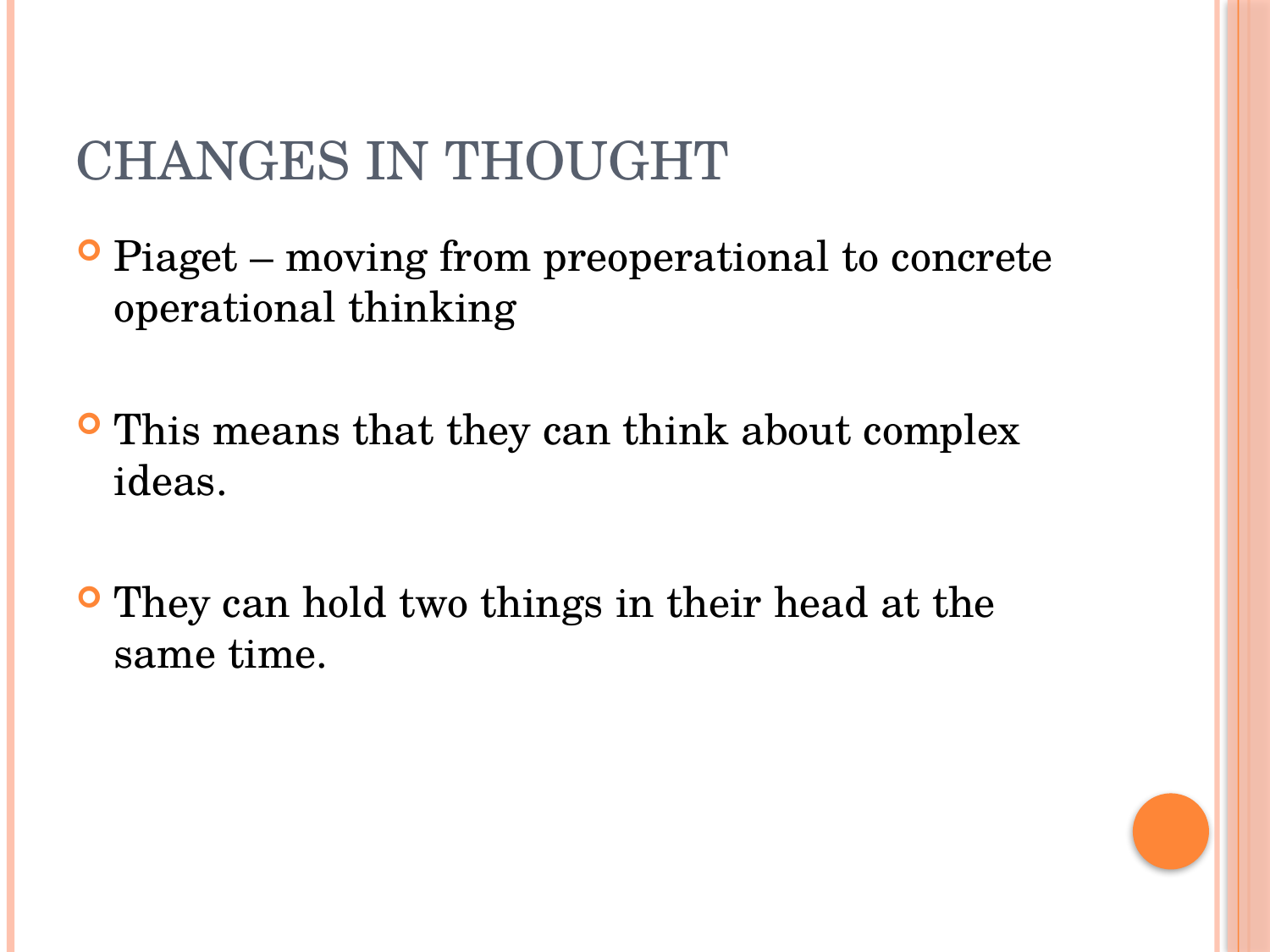

# Changes in thought
Piaget – moving from preoperational to concrete operational thinking

This means that they can think about complex ideas.

They can hold two things in their head at the same time.